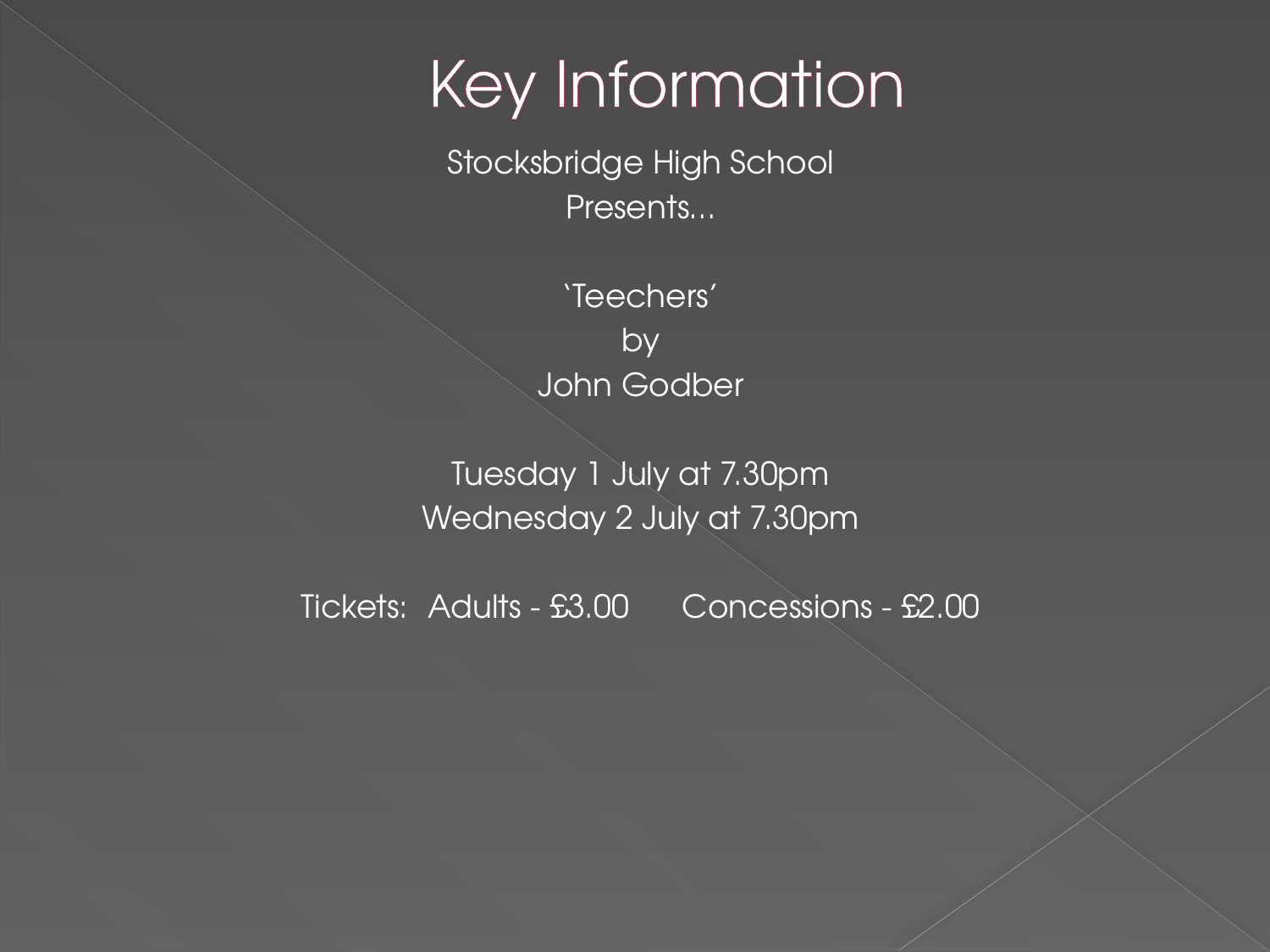

# Key Information
Stocksbridge High School
Presents…

‘Teechers’
by
John Godber

Tuesday 1 July at 7.30pm
Wednesday 2 July at 7.30pm

Tickets:	Adults - £3.00	Concessions - £2.00